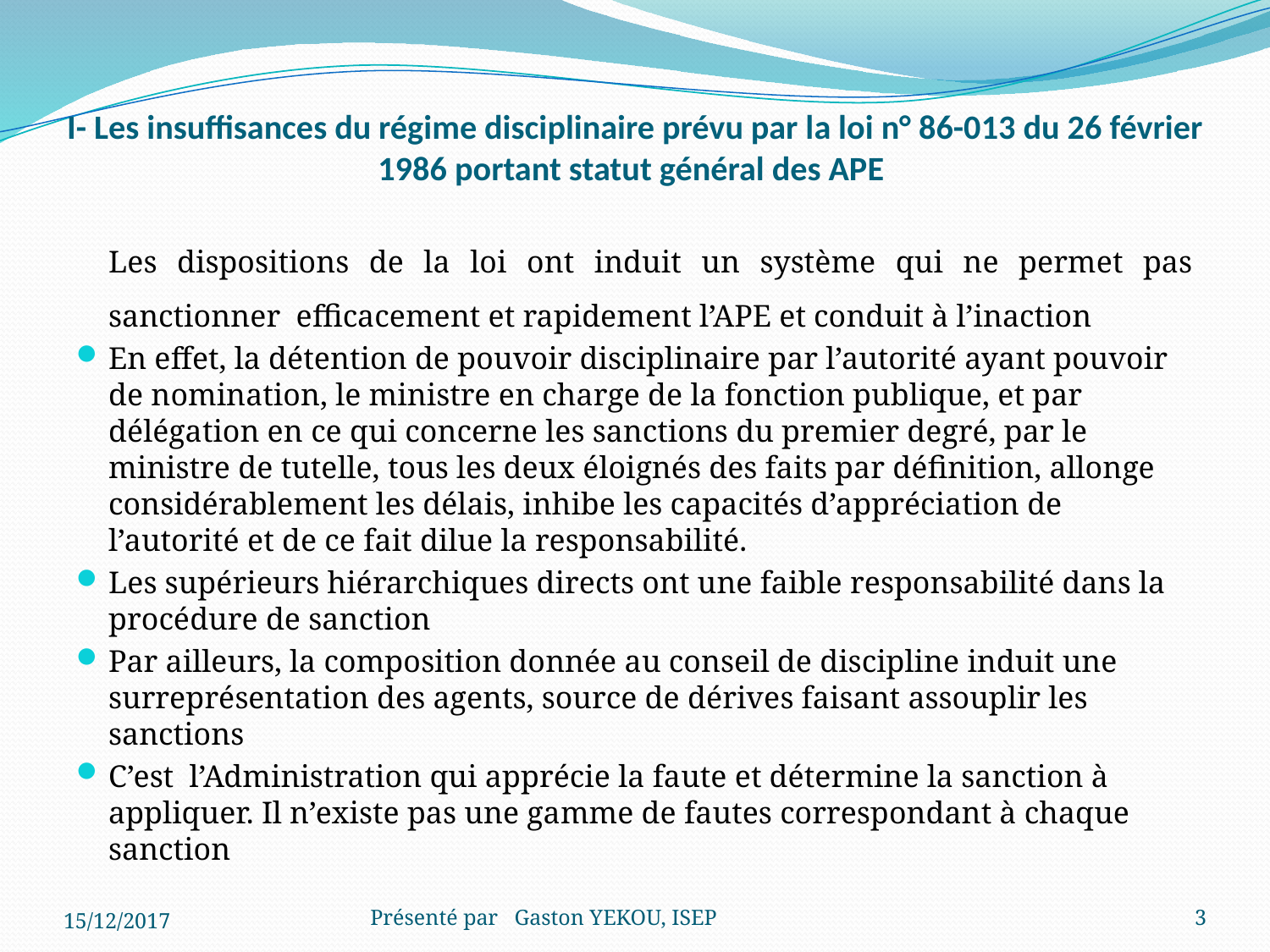

# I- Les insuffisances du régime disciplinaire prévu par la loi n° 86-013 du 26 février 1986 portant statut général des APE
	Les dispositions de la loi ont induit un système qui ne permet pas sanctionner  efficacement et rapidement l’APE et conduit à l’inaction
En effet, la détention de pouvoir disciplinaire par l’autorité ayant pouvoir de nomination, le ministre en charge de la fonction publique, et par délégation en ce qui concerne les sanctions du premier degré, par le ministre de tutelle, tous les deux éloignés des faits par définition, allonge considérablement les délais, inhibe les capacités d’appréciation de l’autorité et de ce fait dilue la responsabilité.
Les supérieurs hiérarchiques directs ont une faible responsabilité dans la procédure de sanction
Par ailleurs, la composition donnée au conseil de discipline induit une surreprésentation des agents, source de dérives faisant assouplir les sanctions
C’est  l’Administration qui apprécie la faute et détermine la sanction à appliquer. Il n’existe pas une gamme de fautes correspondant à chaque sanction

15/12/2017
Présenté par   Gaston YEKOU, ISEP
3